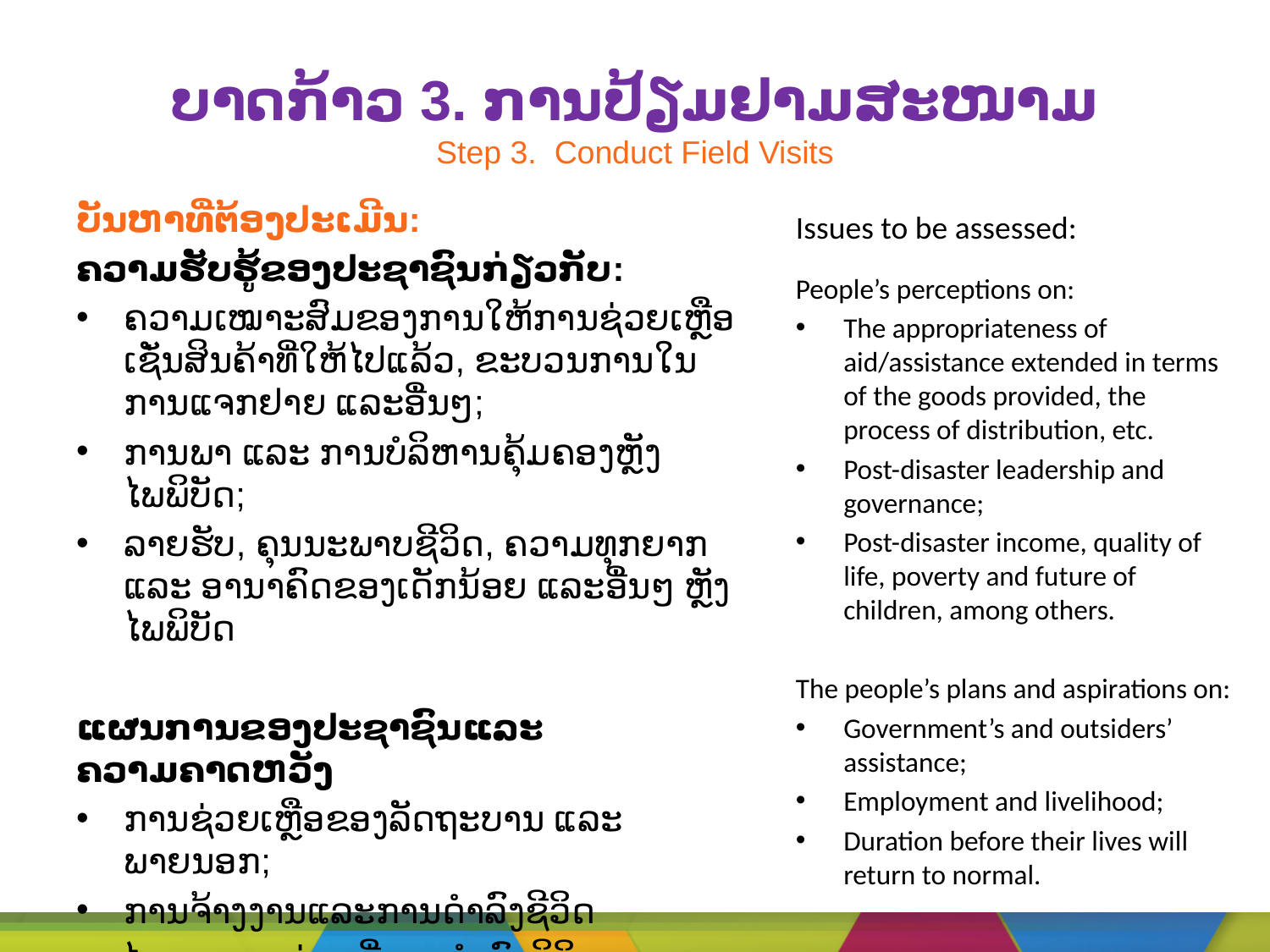

# ບາດກ້າວ 3. ການປ້ຽມຢາມສະໜາມ Step 3.  Conduct Field Visits
ບັນຫາທີ່ຕ້ອງປະເມີນ:
ຄວາມຮັບຮູ້ຂອງປະຊາຊົນກ່ຽວກັບ:
ຄວາມເໝາະສົມຂອງການໃຫ້ການຊ່ວຍເຫຼືອ ເຊັ່ນສິນຄ້າທີ່ໃຫ້ໄປແລ້ວ, ຂະບວນການໃນການແຈກຢາຍ ແລະອື່ນໆ;
ການພາ ແລະ ການບໍລິຫານຄຸ້ມຄອງຫຼັງໄພພິບັດ;
ລາຍຮັບ, ຄຸນນະພາບຊີວິດ, ຄວາມທຸກຍາກ ແລະ ອານາຄົດຂອງເດັກນ້ອຍ ແລະອື່ນໆ ຫຼັງໄພພິບັດ

ແຜນການຂອງປະຊາຊົນແລະຄວາມຄາດຫວັງ
ການຊ່ວຍເຫຼືອຂອງລັດຖະບານ ແລະ ພາຍນອກ;
ການຈ້າງງານແລະການດຳລົງຊີວິດ
ໄລຍະເວລາກ່ອນທີ່ການດຳລົງຊິວິດຂອງເຂົາເຈົ້າຈະກັບຄືນສູ່ສະພາບປົກກະຕິຫຼັງໄພພິບັດ
Issues to be assessed:

People’s perceptions on:
The appropriateness of aid/assistance extended in terms of the goods provided, the process of distribution, etc.
Post-disaster leadership and governance;
Post-disaster income, quality of life, poverty and future of children, among others.

The people’s plans and aspirations on:
Government’s and outsiders’ assistance;
Employment and livelihood;
Duration before their lives will return to normal.